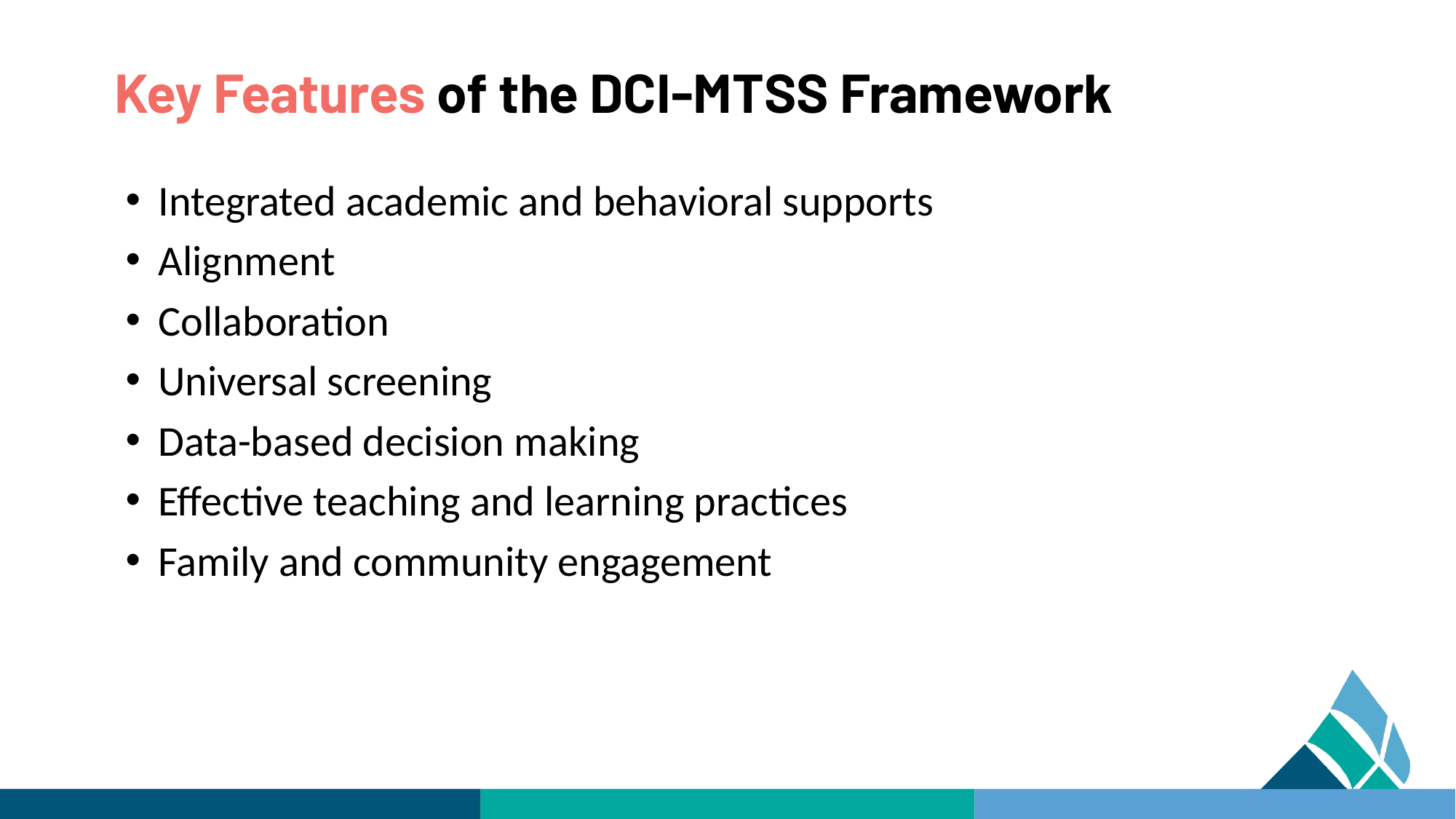

# Key Features of the DCI-MTSS Framework
Integrated academic and behavioral supports
Alignment
Collaboration
Universal screening
Data-based decision making
Effective teaching and learning practices
Family and community engagement